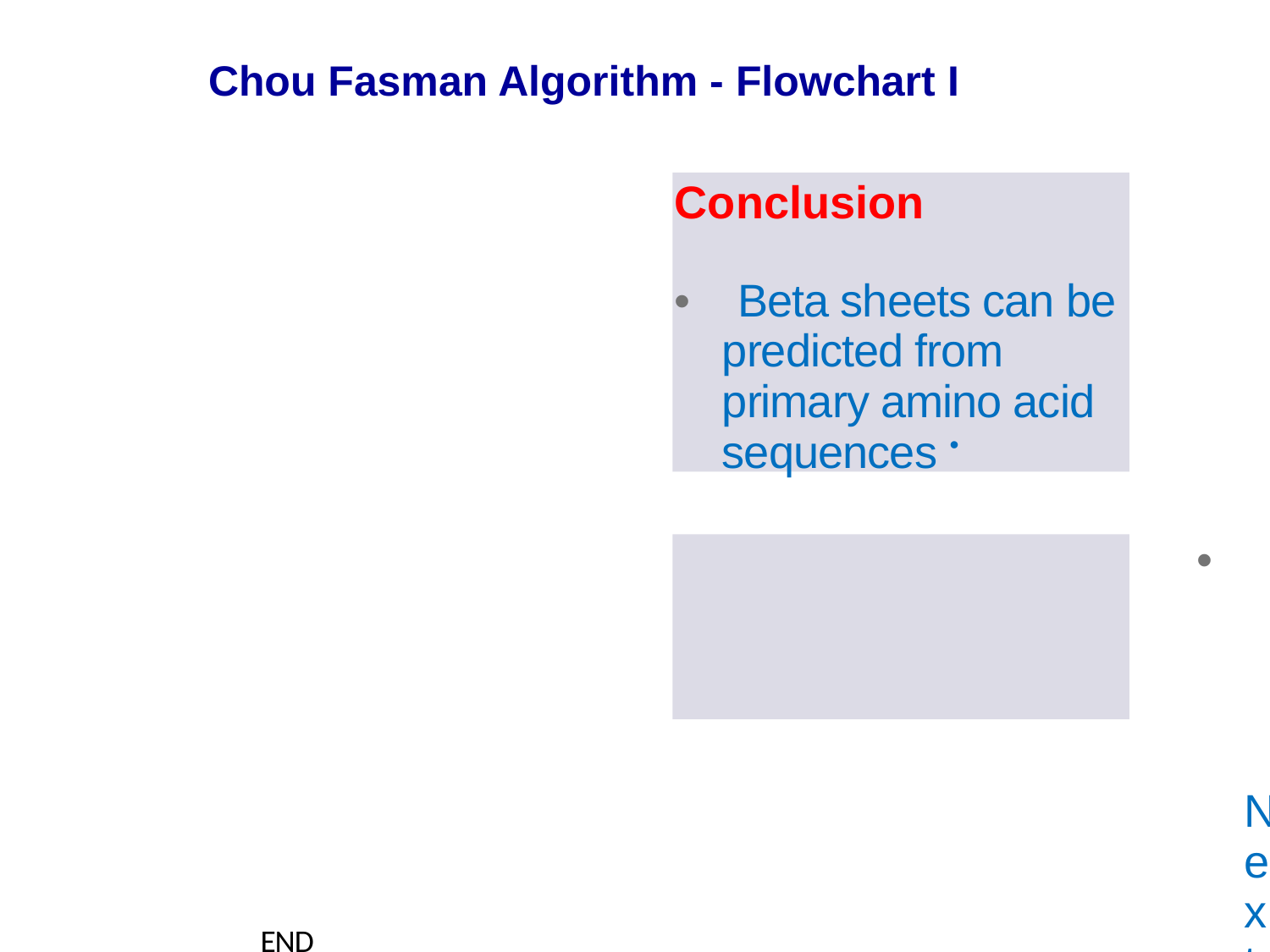

Chou Fasman Algorithm - Flowchart I
Conclusion
•    Beta sheets can be predicted from primary amino acid sequences •
•    Next, we will see the flowchart of Alpha Helices and Beta Turns
END